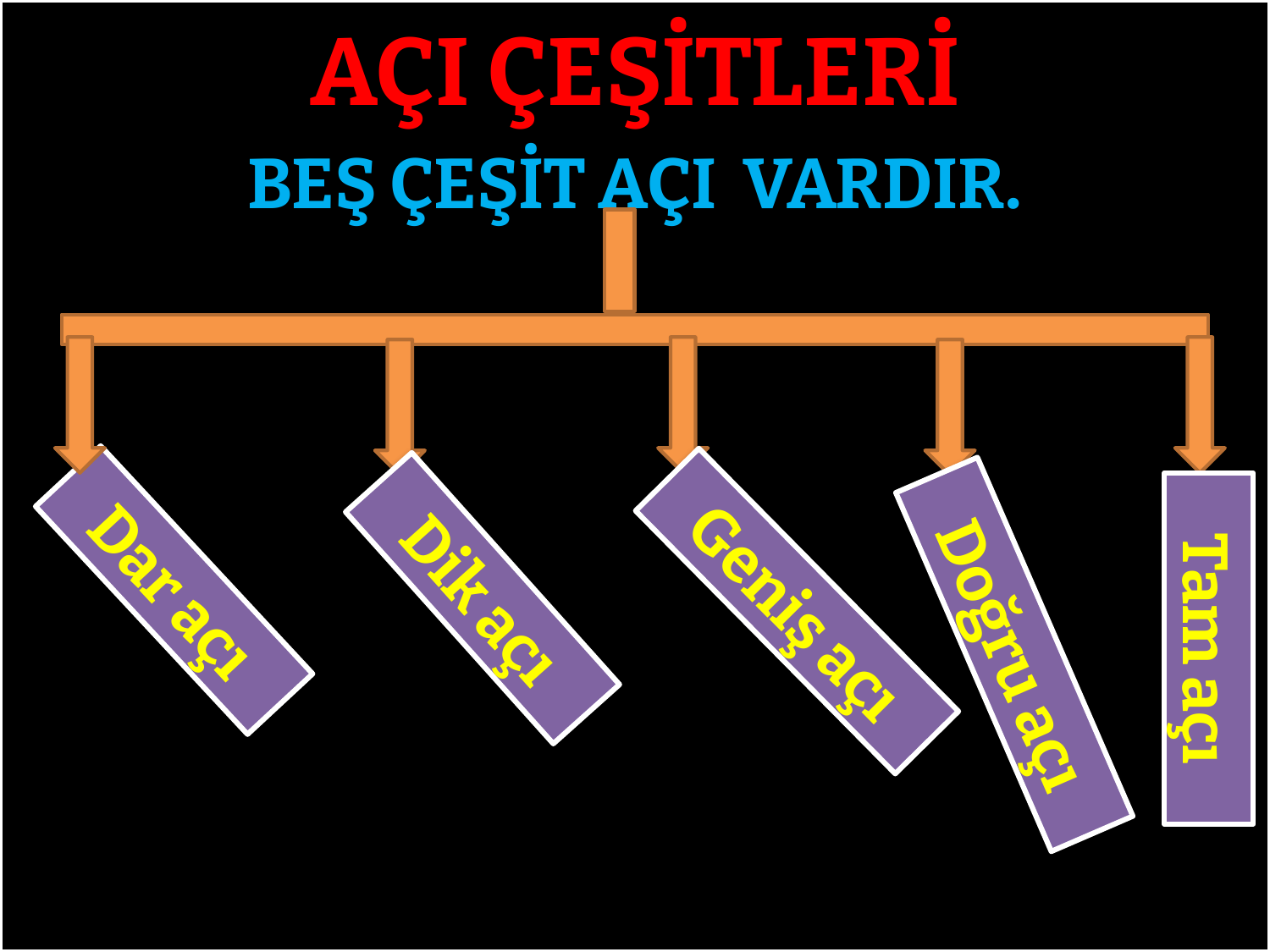

AÇI ÇEŞİTLERİ
BEŞ ÇEŞİT AÇI  VARDIR.

#

Dar açı
Dik açı
Geniş açı
Tam açı
Doğru açı